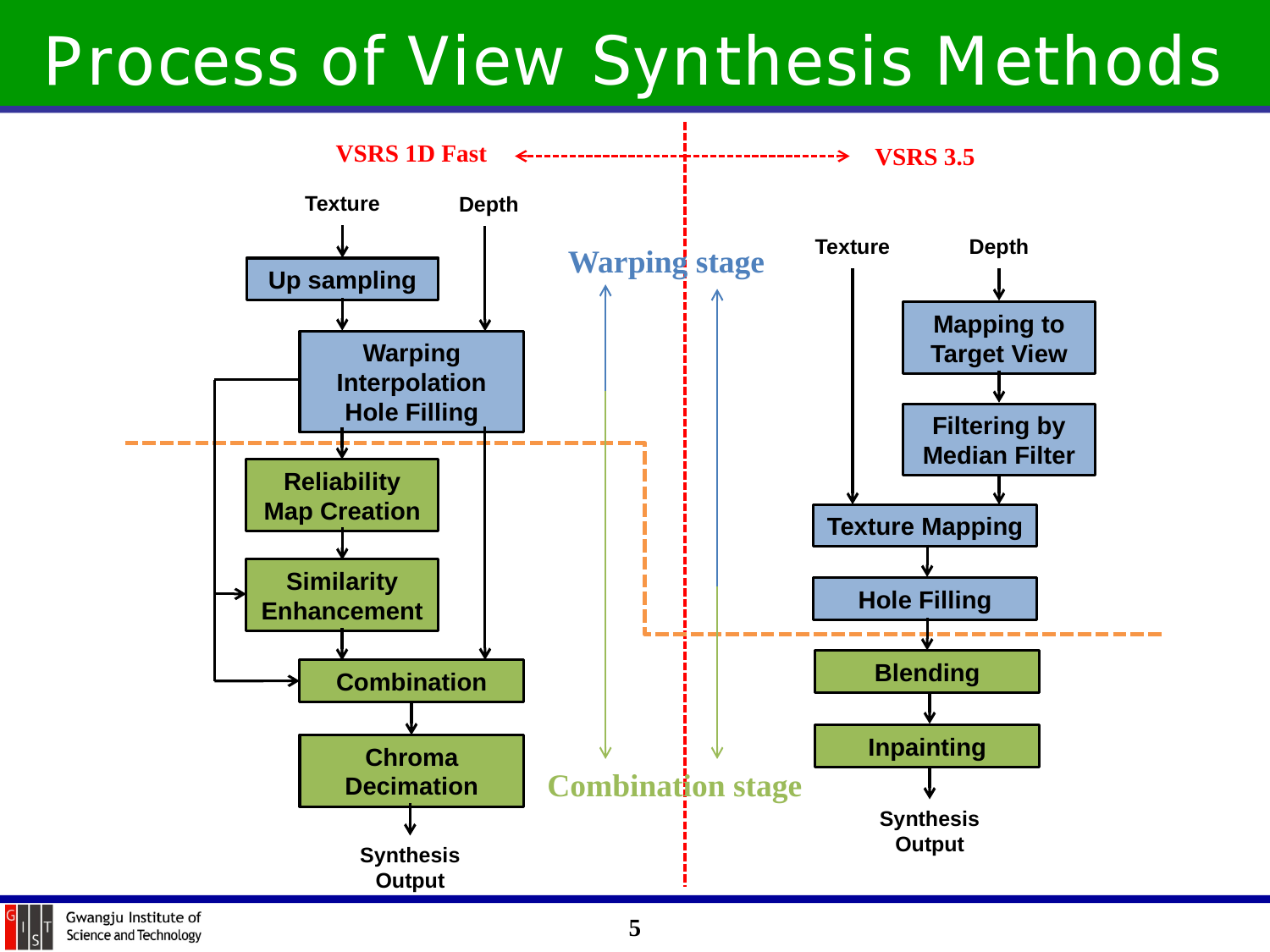

# Process of View Synthesis Methods
VSRS 1D Fast
VSRS 3.5
Texture
Depth
Texture
Depth
Warping stage
Up sampling
Mapping to
Target View
Warping
Interpolation
Hole Filling
Filtering by
Median Filter
Reliability
Map Creation
Texture Mapping
Similarity
Enhancement
Hole Filling
Blending
Combination
Inpainting
Chroma
Decimation
Combination stage
Synthesis
Output
Synthesis
Output
5